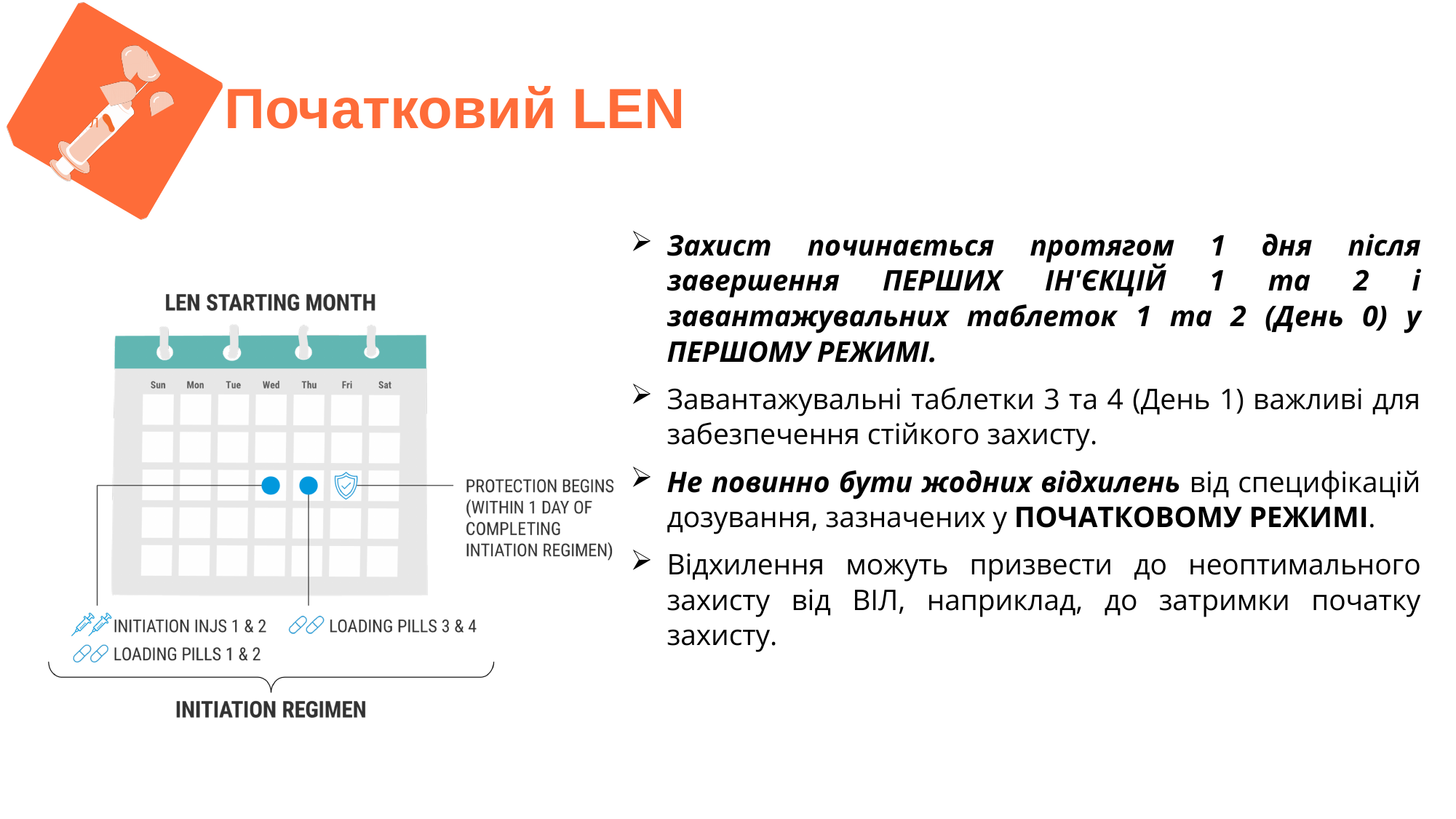

Л
Початковий LEN
Захист починається протягом 1 дня після завершення ПЕРШИХ ІН'ЄКЦІЙ 1 та 2 і завантажувальних таблеток 1 та 2 (День 0) у ПЕРШОМУ РЕЖИМІ.
Завантажувальні таблетки 3 та 4 (День 1) важливі для забезпечення стійкого захисту.
Не повинно бути жодних відхилень від специфікацій дозування, зазначених у ПОЧАТКОВОМУ РЕЖИМІ.
Відхилення можуть призвести до неоптимального захисту від ВІЛ, наприклад, до затримки початку захисту.